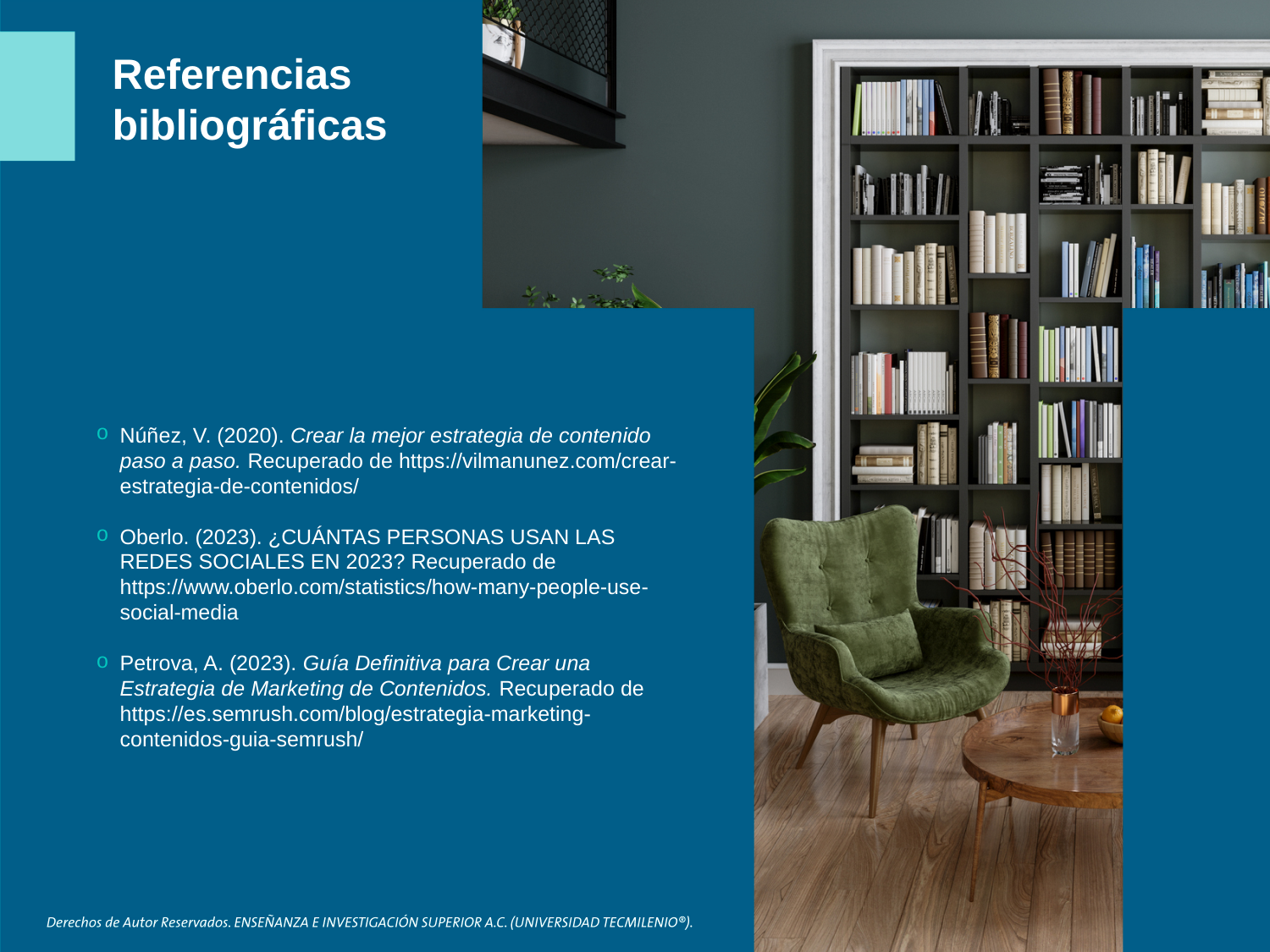

Núñez, V. (2020). Crear la mejor estrategia de contenido paso a paso. Recuperado de https://vilmanunez.com/crear-estrategia-de-contenidos/

Oberlo. (2023). ¿CUÁNTAS PERSONAS USAN LAS REDES SOCIALES EN 2023? Recuperado de https://www.oberlo.com/statistics/how-many-people-use-social-media

Petrova, A. (2023). Guía Definitiva para Crear una Estrategia de Marketing de Contenidos. Recuperado de https://es.semrush.com/blog/estrategia-marketing-contenidos-guia-semrush/